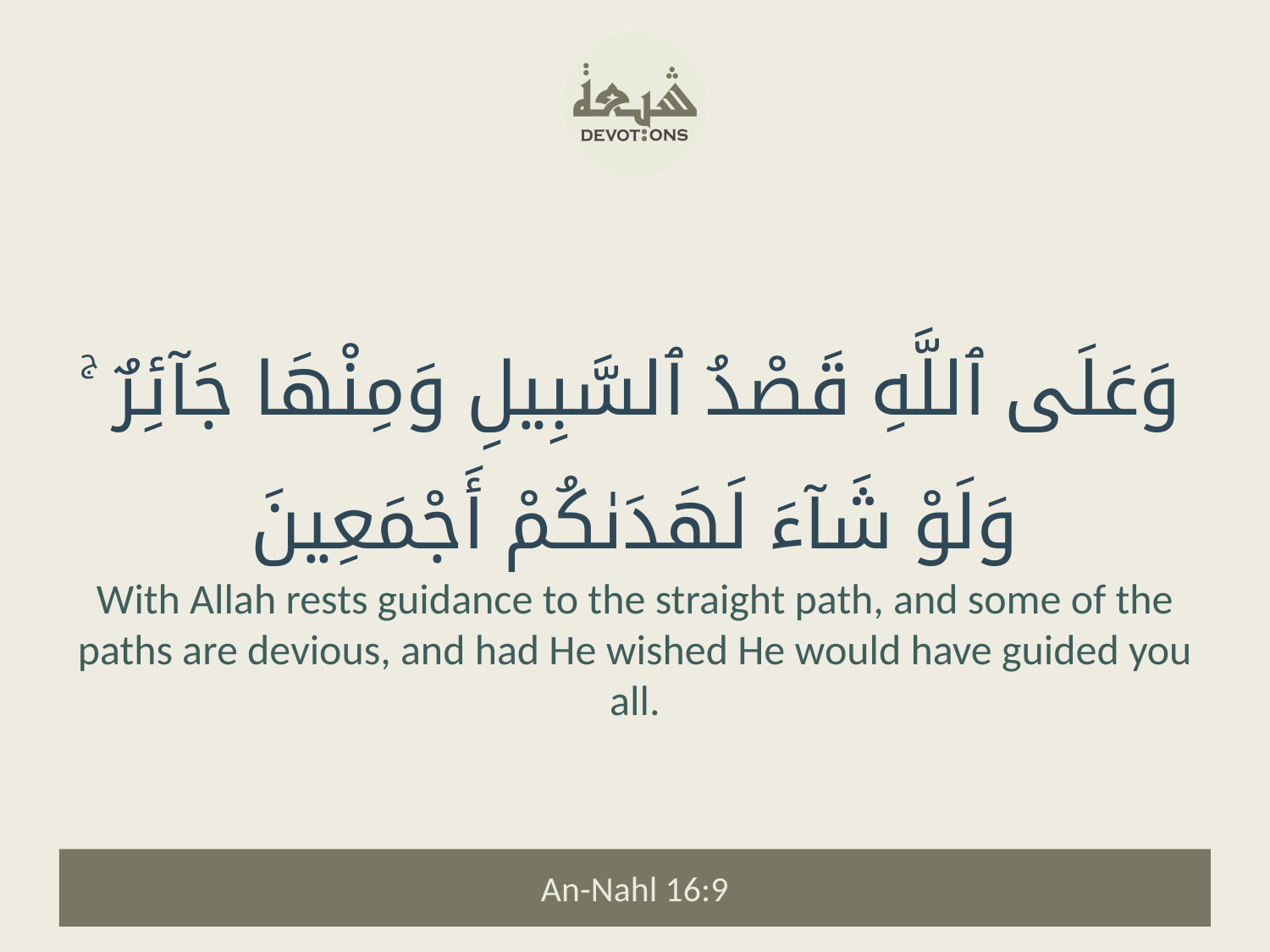

وَعَلَى ٱللَّهِ قَصْدُ ٱلسَّبِيلِ وَمِنْهَا جَآئِرٌ ۚ وَلَوْ شَآءَ لَهَدَىٰكُمْ أَجْمَعِينَ
With Allah rests guidance to the straight path, and some of the paths are devious, and had He wished He would have guided you all.
An-Nahl 16:9